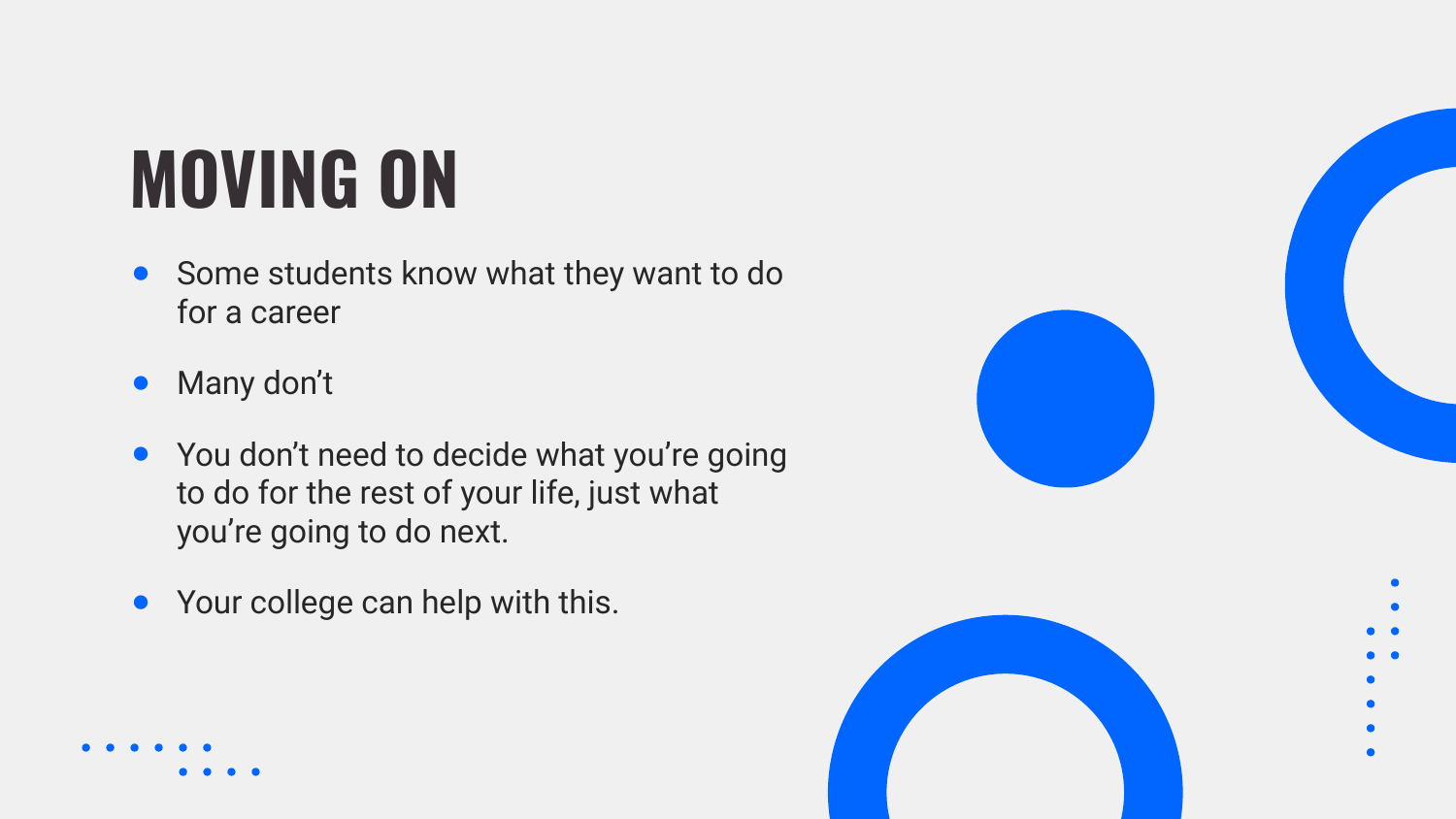

# MOVING ON
Some students know what they want to do for a career
Many don’t
You don’t need to decide what you’re going to do for the rest of your life, just what you’re going to do next.
Your college can help with this.